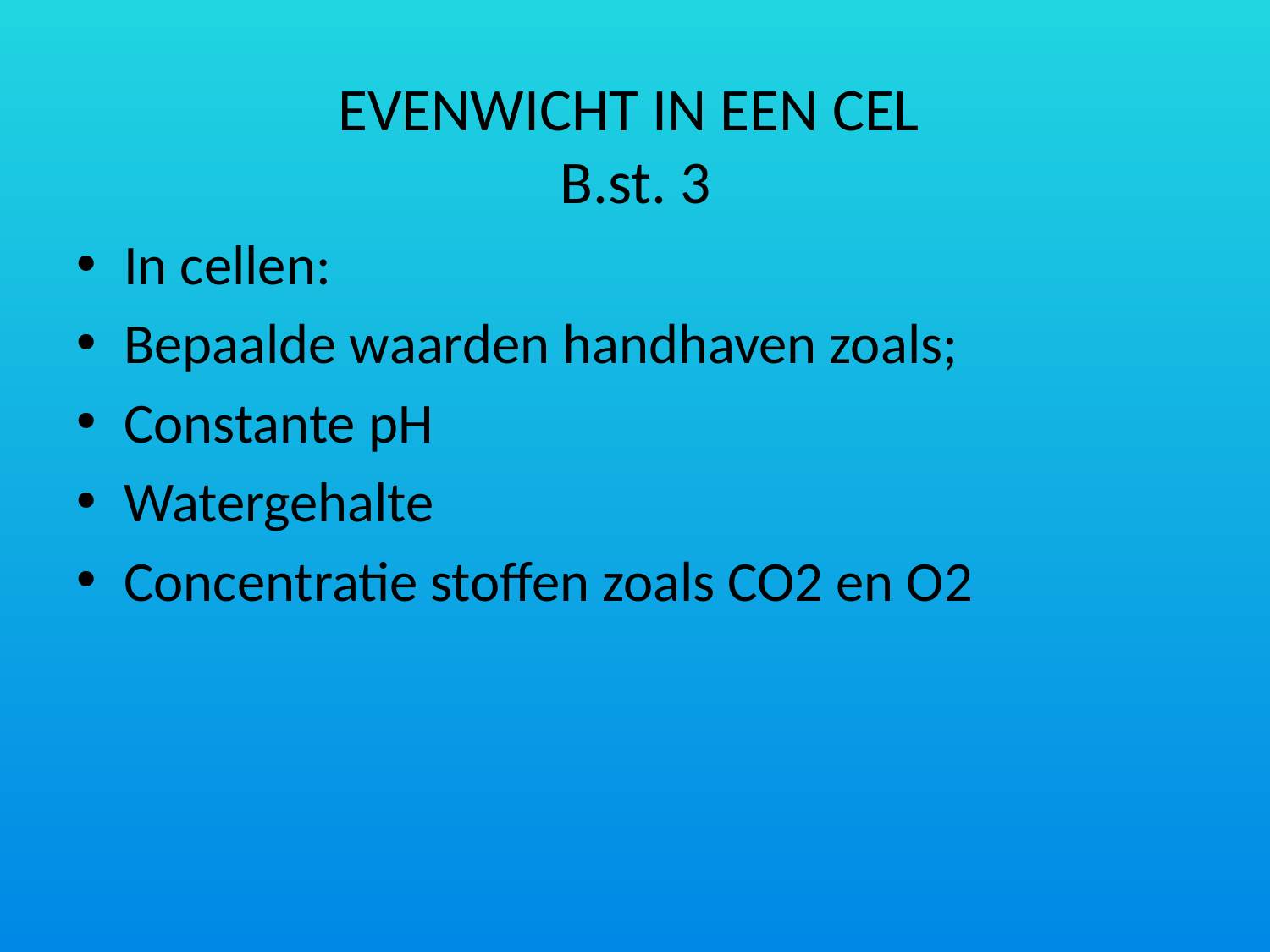

# EVENWICHT IN EEN CEL B.st. 3
In cellen:
Bepaalde waarden handhaven zoals;
Constante pH
Watergehalte
Concentratie stoffen zoals CO2 en O2